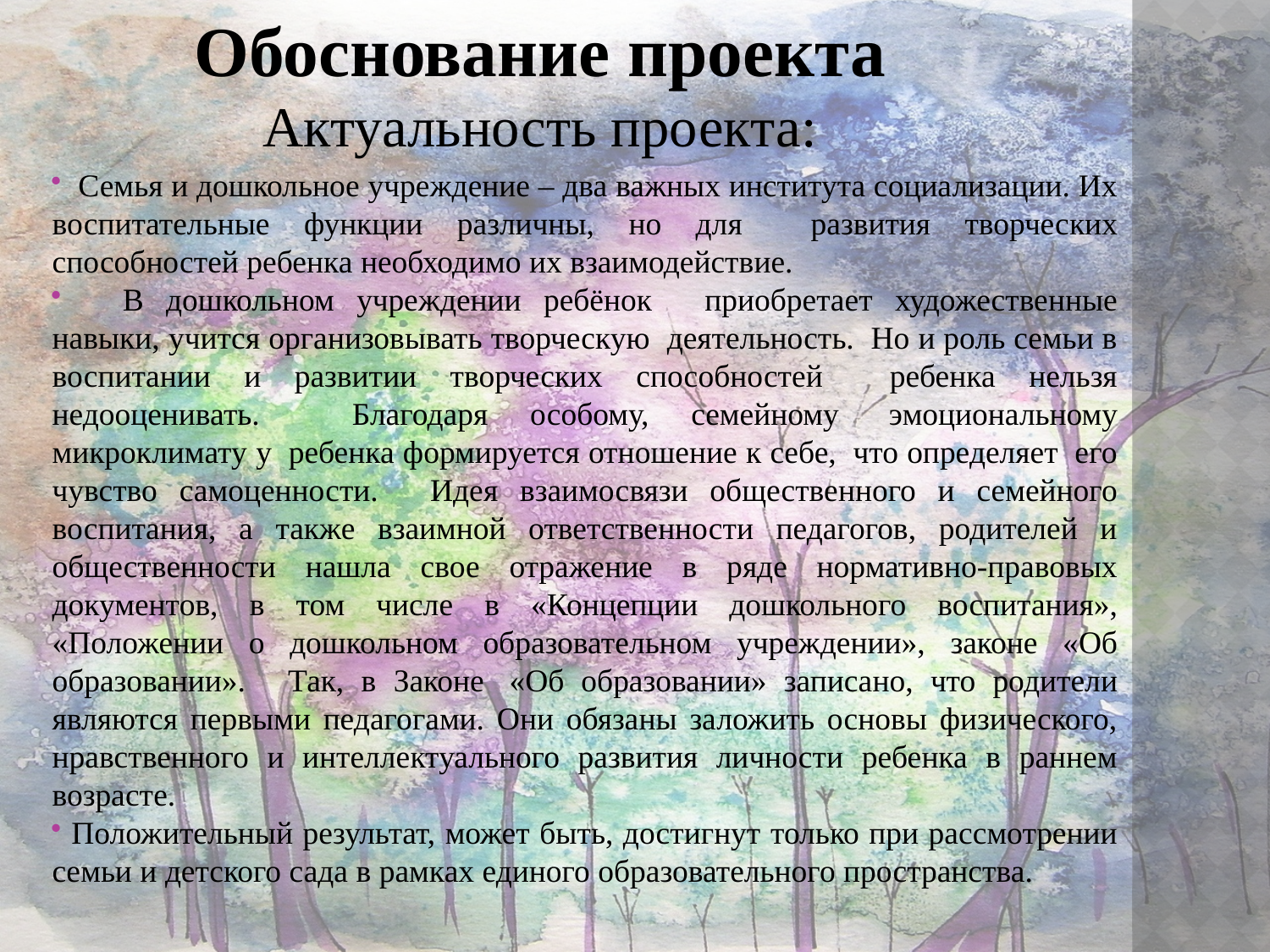

Обоснование проекта
Актуальность проекта:
  Семья и дошкольное учреждение – два важных института социализации. Их воспитательные функции различны, но для  развития творческих способностей ребенка необходимо их взаимодействие.
    В дошкольном учреждении ребёнок   приобретает художественные навыки, учится организовывать творческую  деятельность.  Но и роль семьи в воспитании и развитии творческих способностей  ребенка нельзя недооценивать.   Благодаря особому, семейному  эмоциональному микроклимату у  ребенка формируется отношение к себе,  что определяет  его чувство самоценности.   Идея взаимосвязи общественного и семейного воспитания, а также взаимной ответственности педагогов, родителей и общественности нашла свое отражение в ряде нормативно-правовых документов, в том числе в «Концепции дошкольного воспитания», «Положении о дошкольном образовательном учреждении», законе «Об образовании».   Так, в Законе  «Об образовании» записано, что родители являются первыми педагогами. Они обязаны заложить основы физического, нравственного и интеллектуального развития личности ребенка в раннем возрасте.
 Положительный результат, может быть, достигнут только при рассмотрении семьи и детского сада в рамках единого образовательного пространства.